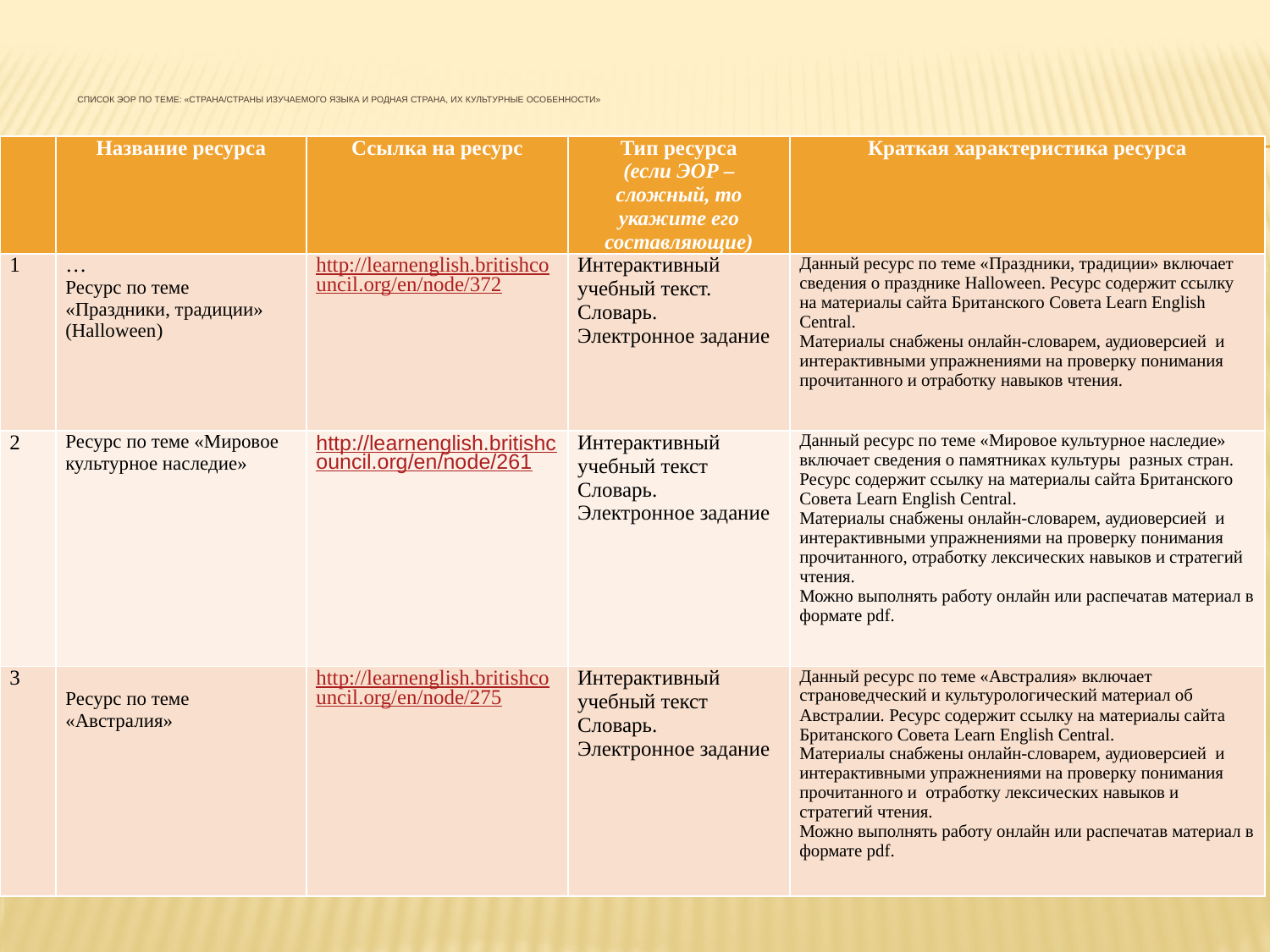

# Список ЭОР по теме: «Страна/страны изучаемого языка и родная страна, их культурные особенности»
|  | Название ресурса | Ссылка на ресурс | Тип ресурса (если ЭОР – сложный, то укажите его составляющие) | Краткая характеристика ресурса |
| --- | --- | --- | --- | --- |
| 1 | … Ресурс по теме «Праздники, традиции» (Halloween) | http://learnenglish.britishcouncil.org/en/node/372 | Интерактивный учебный текст. Словарь. Электронное задание | Данный ресурс по теме «Праздники, традиции» включает сведения о празднике Halloween. Ресурс содержит ссылку на материалы сайта Британского Совета Learn English Central. Материалы снабжены онлайн-словарем, аудиоверсией и интерактивными упражнениями на проверку понимания прочитанного и отработку навыков чтения. |
| 2 | Ресурс по теме «Мировое культурное наследие» | http://learnenglish.britishcouncil.org/en/node/261 | Интерактивный учебный текст Словарь. Электронное задание | Данный ресурс по теме «Мировое культурное наследие» включает сведения о памятниках культуры разных стран. Ресурс содержит ссылку на материалы сайта Британского Совета Learn English Central. Материалы снабжены онлайн-словарем, аудиоверсией и интерактивными упражнениями на проверку понимания прочитанного, отработку лексических навыков и стратегий чтения. Можно выполнять работу онлайн или распечатав материал в формате pdf. |
| 3 | Ресурс по теме «Австралия» | http://learnenglish.britishcouncil.org/en/node/275 | Интерактивный учебный текст Словарь. Электронное задание | Данный ресурс по теме «Австралия» включает страноведческий и культурологический материал об Австралии. Ресурс содержит ссылку на материалы сайта Британского Совета Learn English Central. Материалы снабжены онлайн-словарем, аудиоверсией и интерактивными упражнениями на проверку понимания прочитанного и отработку лексических навыков и стратегий чтения. Можно выполнять работу онлайн или распечатав материал в формате pdf. |